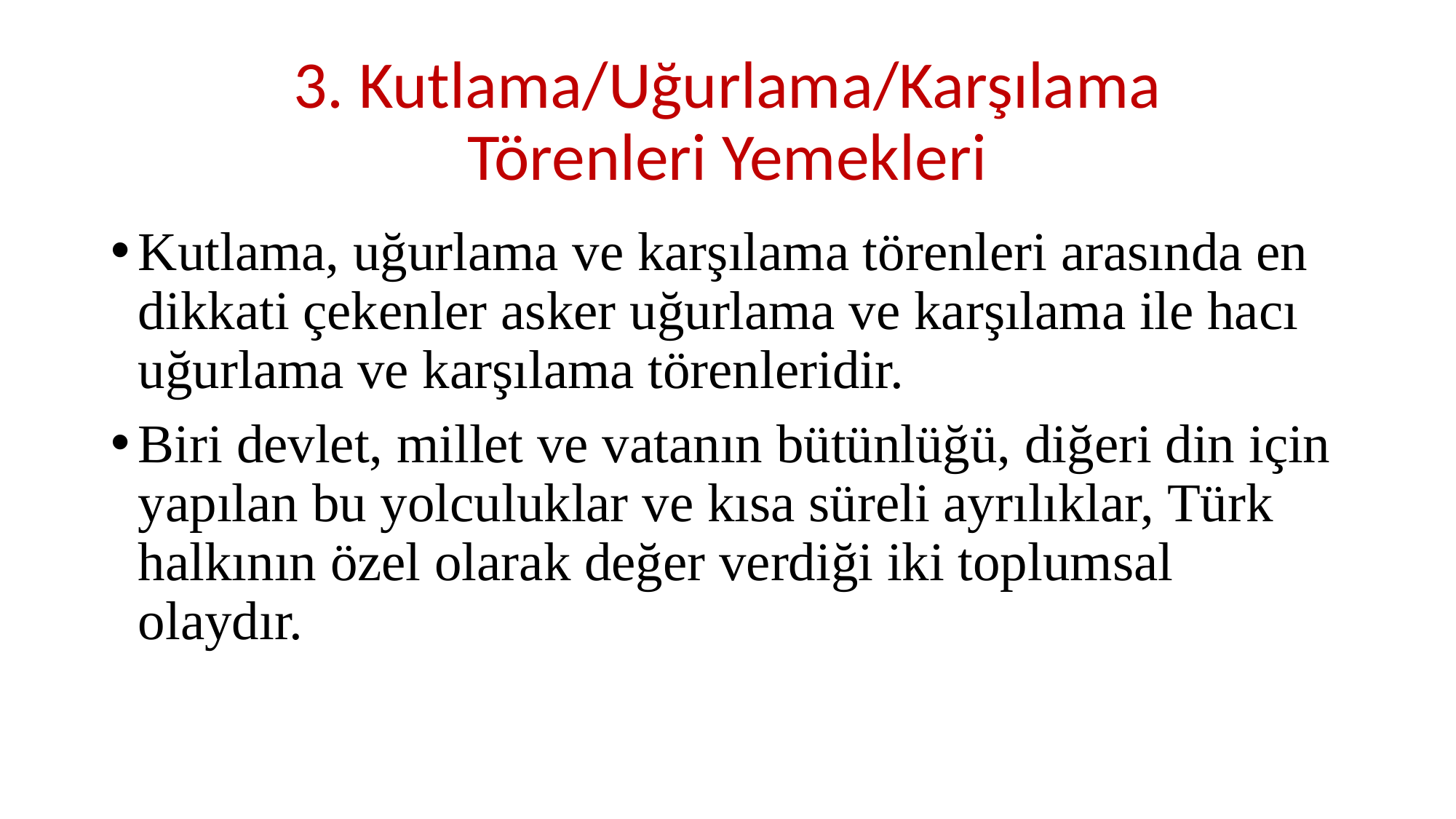

# 3. Kutlama/Uğurlama/Karşılama Törenleri Yemekleri
Kutlama, uğurlama ve karşılama törenleri arasında en dikkati çekenler asker uğurlama ve karşılama ile hacı uğurlama ve karşılama törenleridir.
Biri devlet, millet ve vatanın bütünlüğü, diğeri din için yapılan bu yolculuklar ve kısa süreli ayrılıklar, Türk halkının özel olarak değer verdiği iki toplumsal olaydır.